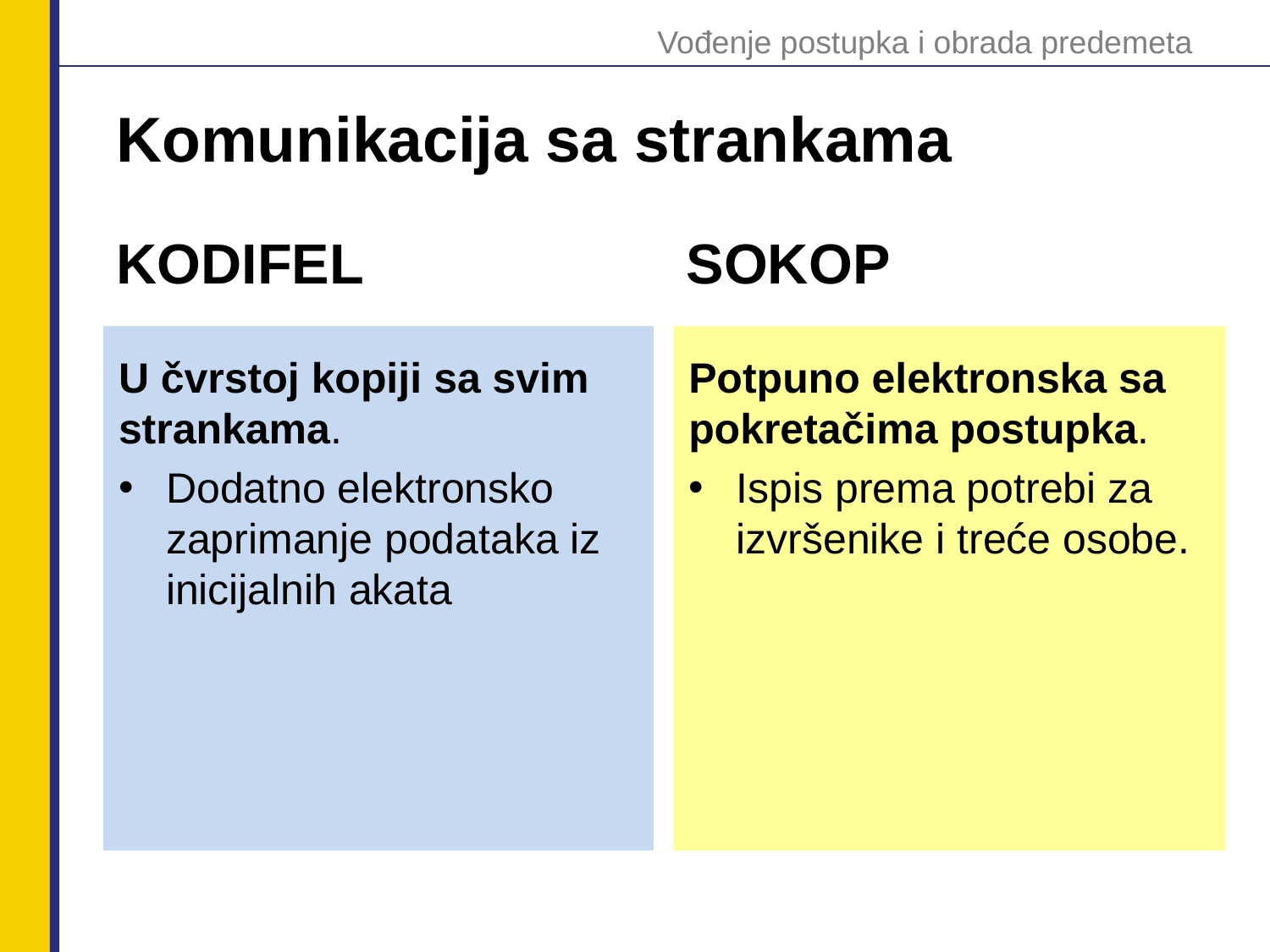

Vođenje postupka i obrada predemeta
# Komunikacija sa strankama
KODIFEL
SOKOP
U čvrstoj kopiji sa svim strankama.
Dodatno elektronsko zaprimanje podataka iz inicijalnih akata
Potpuno elektronska sa pokretačima postupka.
Ispis prema potrebi za izvršenike i treće osobe.